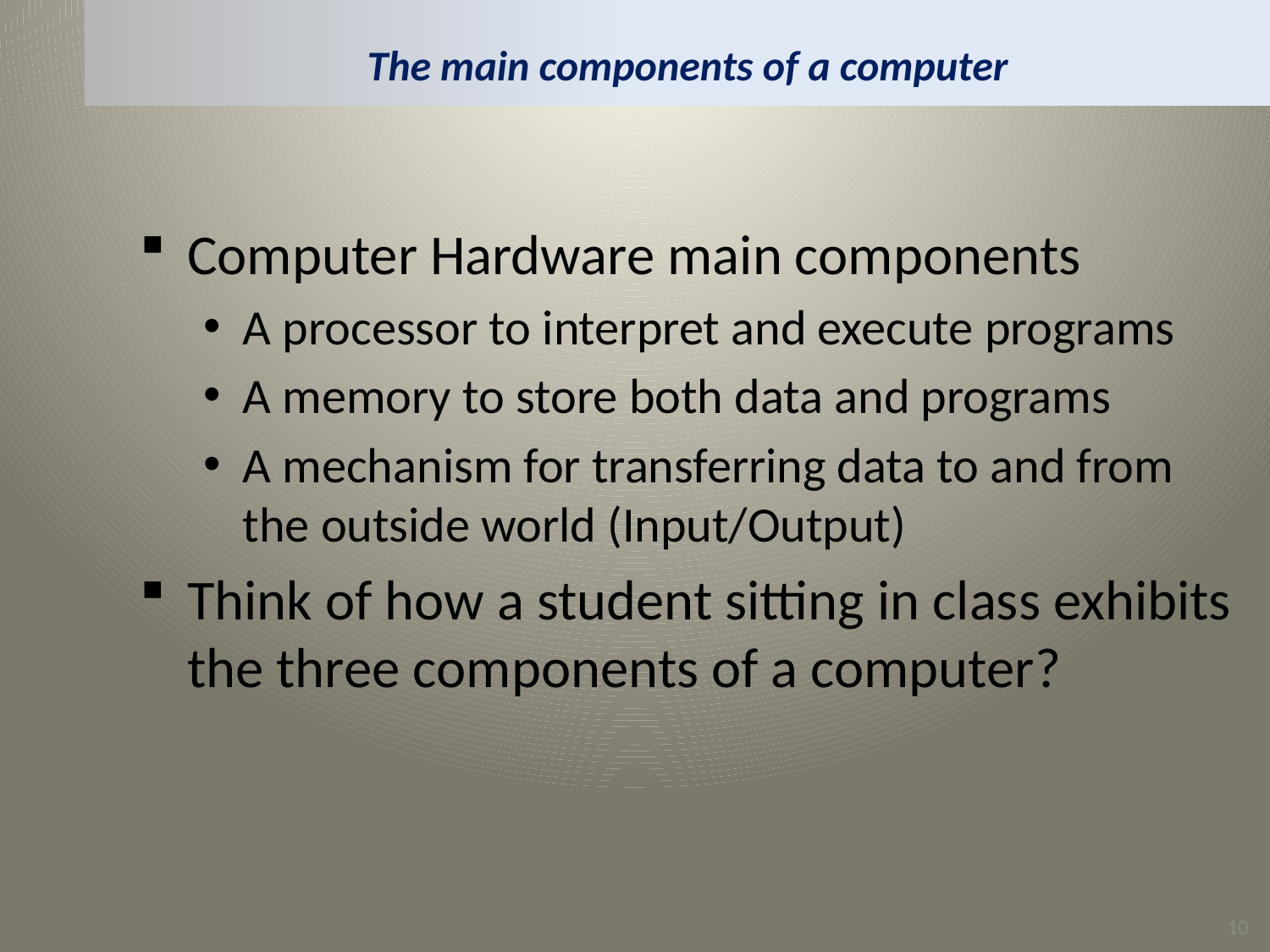

# The main components of a computer
Computer Hardware main components
A processor to interpret and execute programs
A memory to store both data and programs
A mechanism for transferring data to and from the outside world (Input/Output)
Think of how a student sitting in class exhibits the three components of a computer?